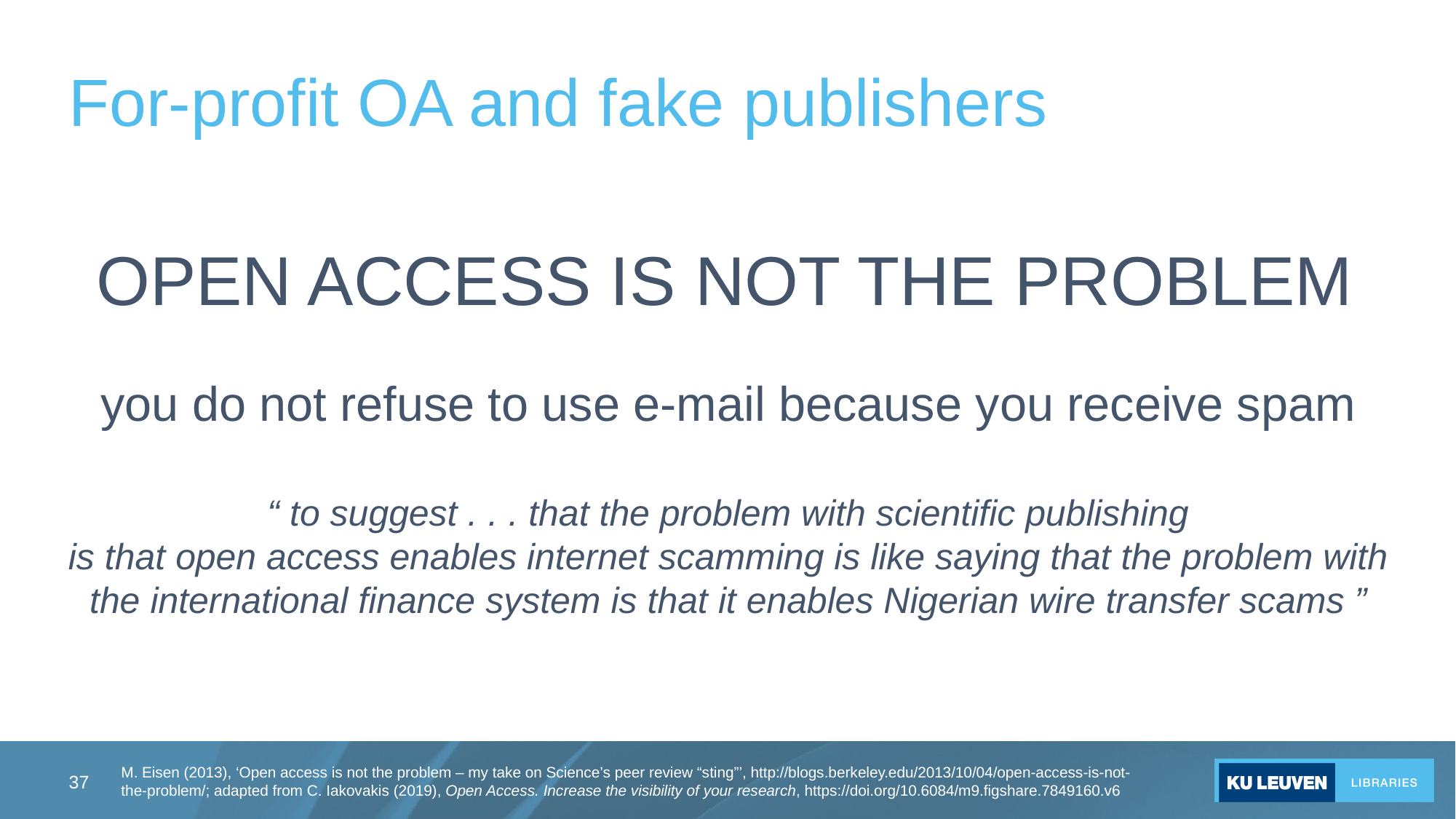

# For-profit OA and fake publishers
Open Access is not the problem
you do not refuse to use e-mail because you receive spam

“ to suggest . . . that the problem with scientific publishing
is that open access enables internet scamming is like saying that the problem with the international finance system is that it enables Nigerian wire transfer scams ”
37
M. Eisen (2013), ‘Open access is not the problem – my take on Science’s peer review “sting”’, http://blogs.berkeley.edu/2013/10/04/open-access-is-not-the-problem/; adapted from C. Iakovakis (2019), Open Access. Increase the visibility of your research, https://doi.org/10.6084/m9.figshare.7849160.v6